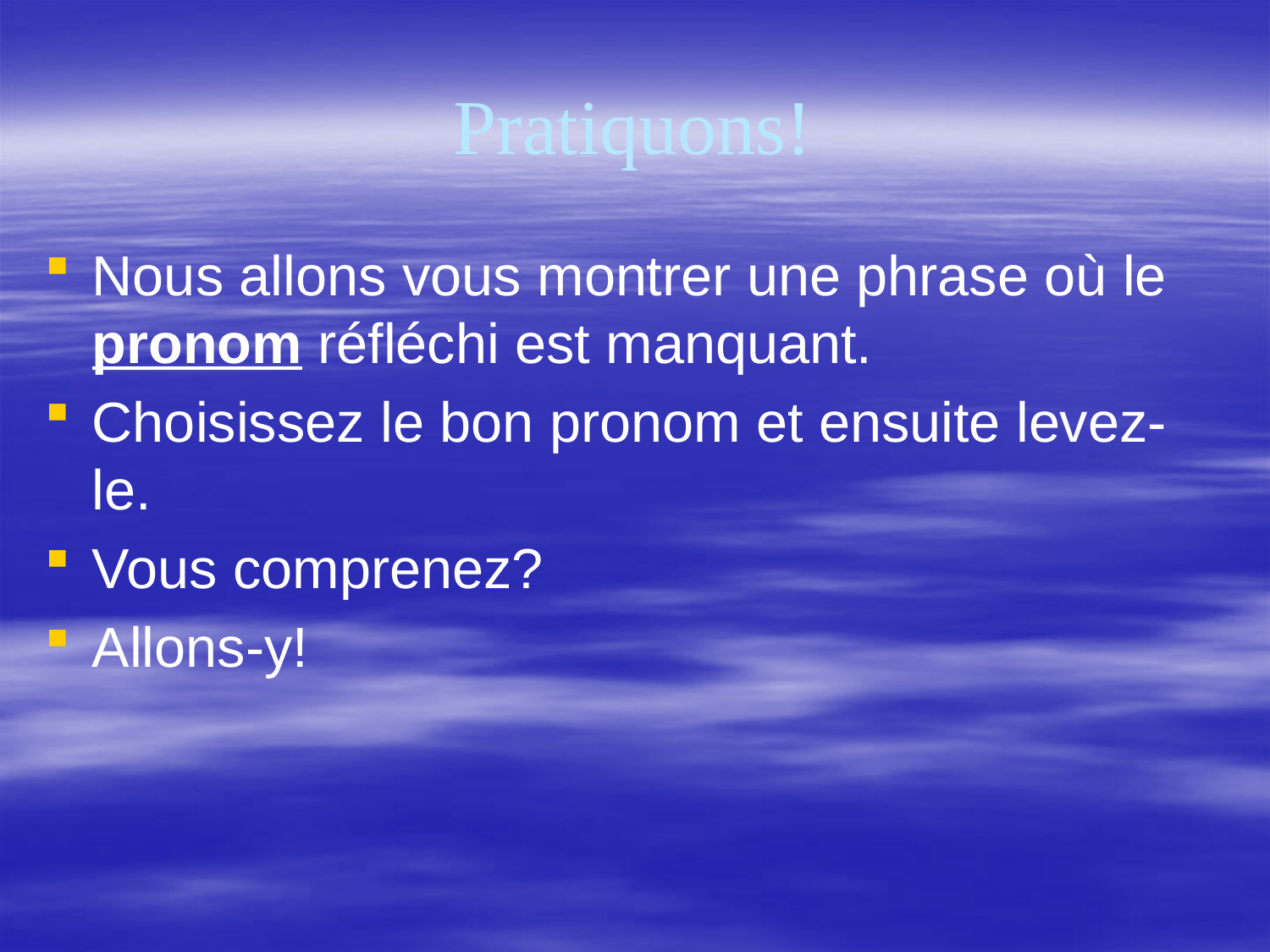

# Pratiquons!
Nous allons vous montrer une phrase où le pronom réfléchi est manquant.
Choisissez le bon pronom et ensuite levez-le.
Vous comprenez?
Allons-y!